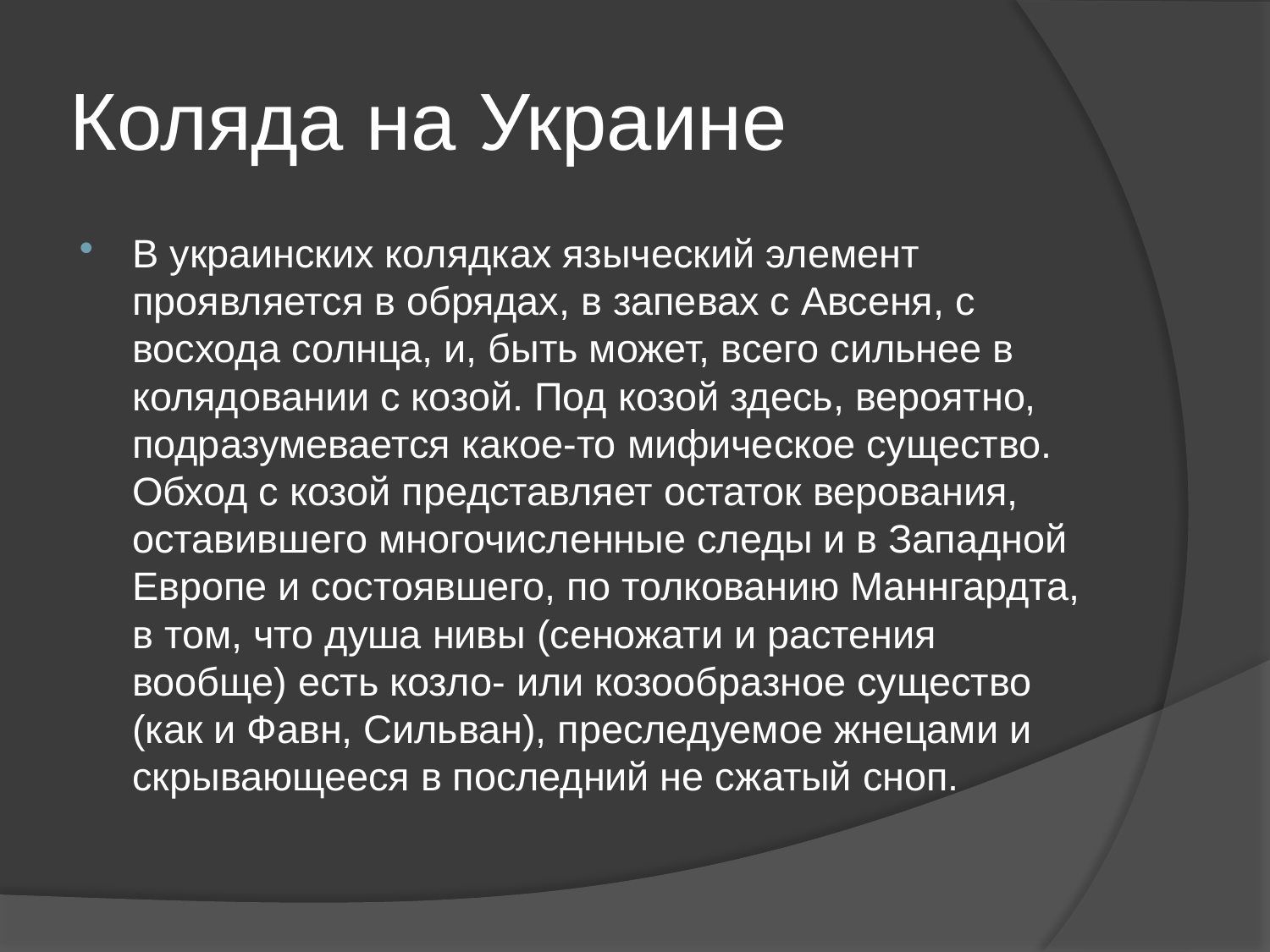

# Коляда на Украине
В украинских колядках языческий элемент проявляется в обрядах, в запевах с Авсеня, с восхода солнца, и, быть может, всего сильнее в колядовании с козой. Под козой здесь, вероятно, подразумевается какое-то мифическое существо. Обход с козой представляет остаток верования, оставившего многочисленные следы и в Западной Европе и состоявшего, по толкованию Маннгардта, в том, что душа нивы (сеножати и растения вообще) есть козло- или козообразное существо (как и Фавн, Сильван), преследуемое жнецами и скрывающееся в последний не сжатый сноп.